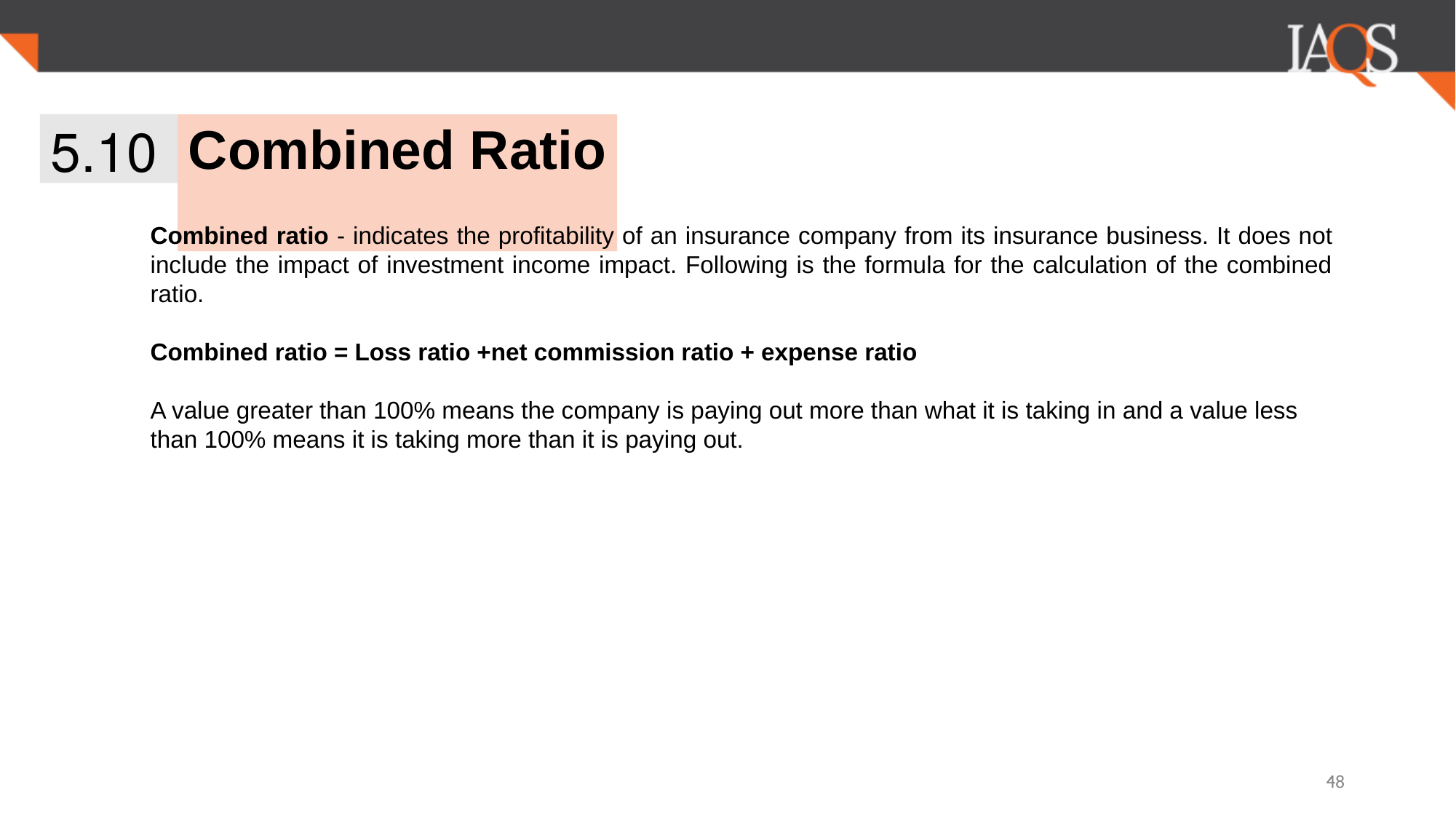

5.10
# Combined Ratio
Combined ratio - indicates the profitability of an insurance company from its insurance business. It does not include the impact of investment income impact. Following is the formula for the calculation of the combined ratio.
Combined ratio = Loss ratio +net commission ratio + expense ratio
A value greater than 100% means the company is paying out more than what it is taking in and a value less
than 100% means it is taking more than it is paying out.
48